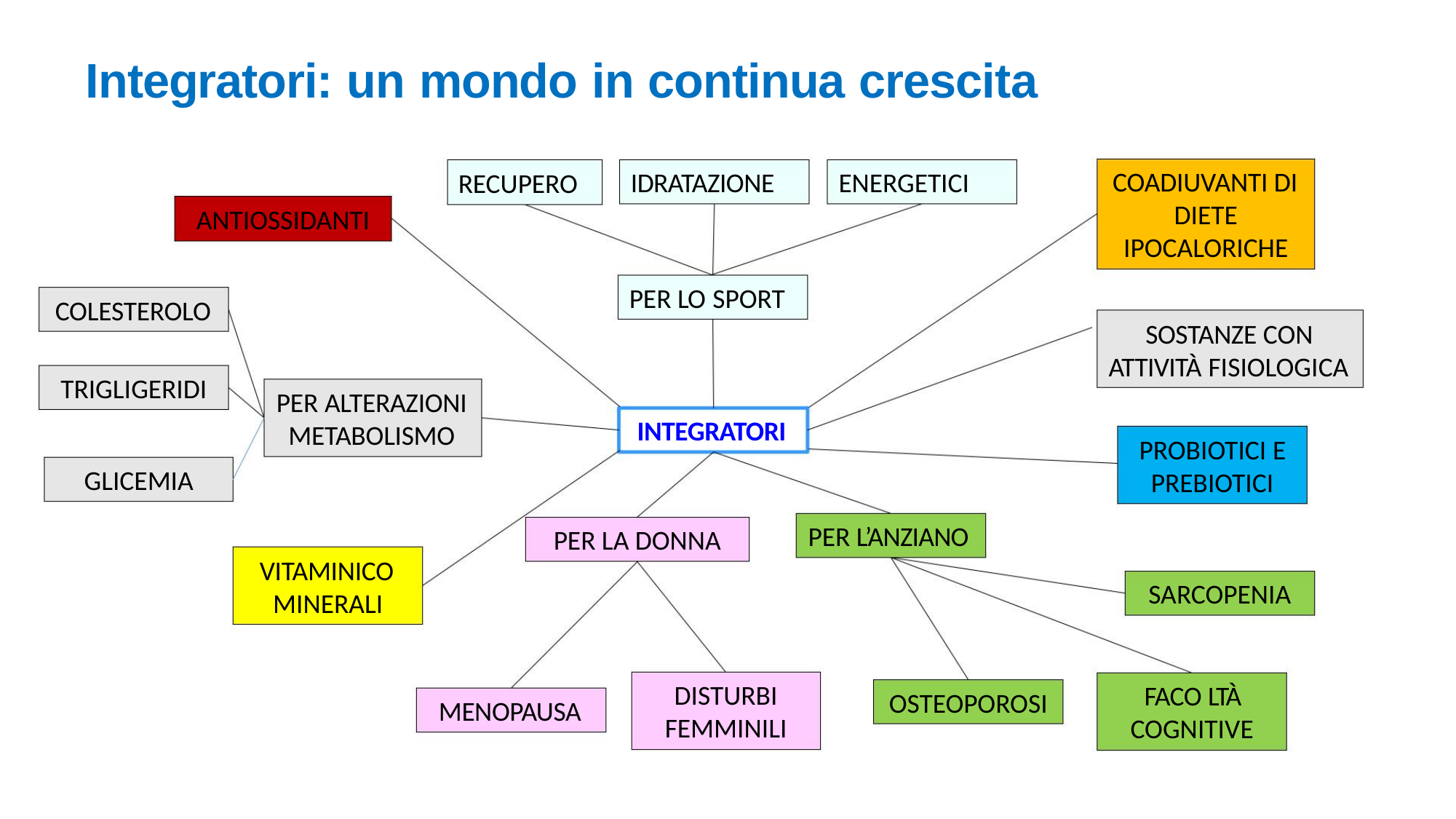

Integratori: un mondo in continua crescita
COADIUVANTI DI
DIETE
IPOCALORICHE
IDRATAZIONE
ENERGETICI
RECUPERO
ANTIOSSIDANTI
PER LO SPORT
COLESTEROLO
SOSTANZE CON
ATTIVITÀ FISIOLOGICA
TRIGLIGERIDI
GLICEMIA
PER ALTERAZIONI
METABOLISMO
INTEGRATORI
PROBIOTICI E
PREBIOTICI
PER L’ANZIANO
PER LA DONNA
VITAMINICO
MINERALI
SARCOPENIA
DISTURBI
FEMMINILI
FACO LTÀ
COGNITIVE
OSTEOPOROSI
MENOPAUSA